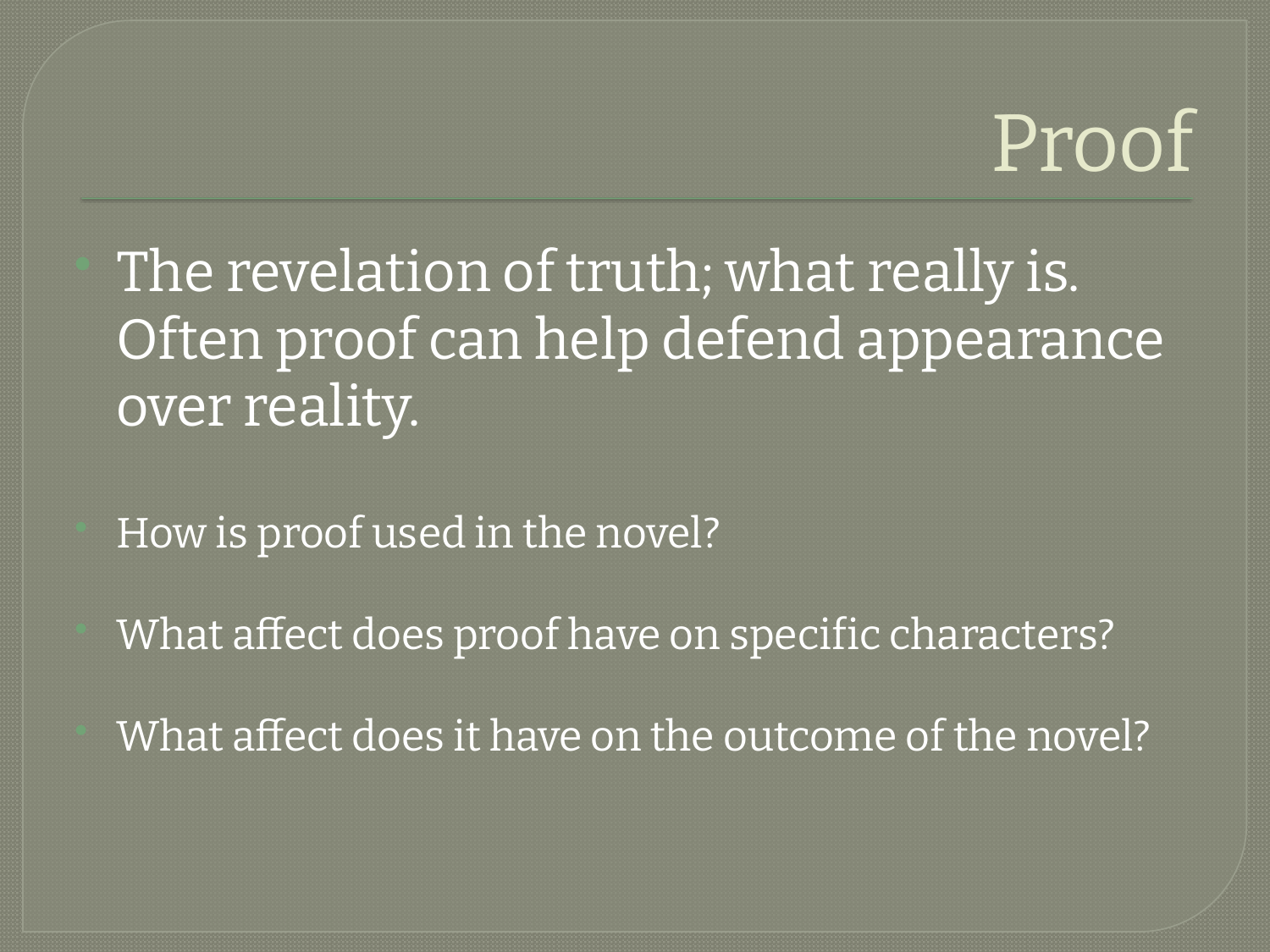

# Proof
The revelation of truth; what really is. Often proof can help defend appearance over reality.

How is proof used in the novel?

What affect does proof have on specific characters?

What affect does it have on the outcome of the novel?